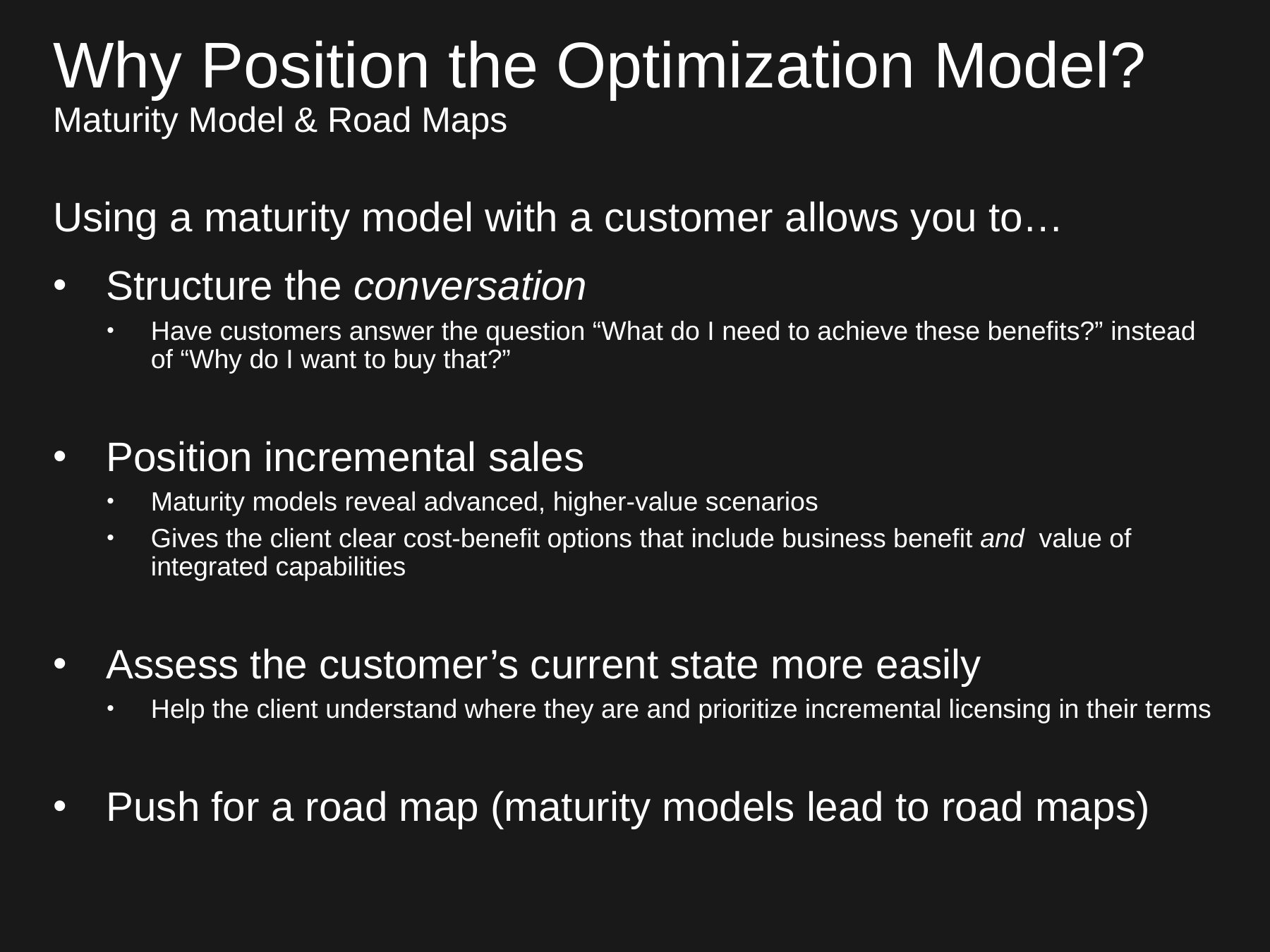

# Why Position the Optimization Model? Maturity Model & Road Maps
Using a maturity model with a customer allows you to…
Structure the conversation
Have customers answer the question “What do I need to achieve these benefits?” instead of “Why do I want to buy that?”

Position incremental sales
Maturity models reveal advanced, higher-value scenarios
Gives the client clear cost-benefit options that include business benefit and  value of integrated capabilities

Assess the customer’s current state more easily
Help the client understand where they are and prioritize incremental licensing in their terms

Push for a road map (maturity models lead to road maps)